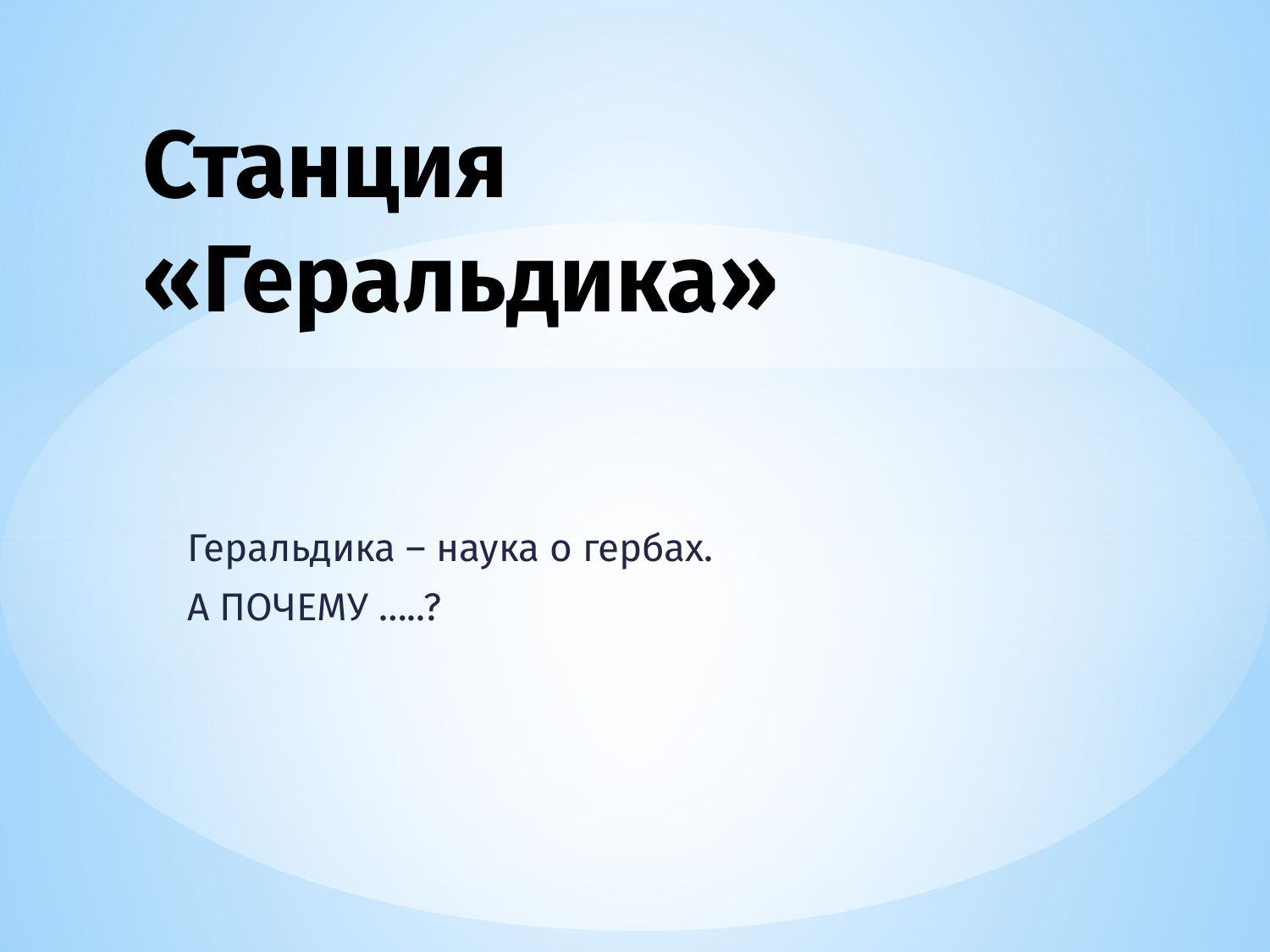

# Станция «Геральдика»
Геральдика – наука о гербах.
А ПОЧЕМУ …..?